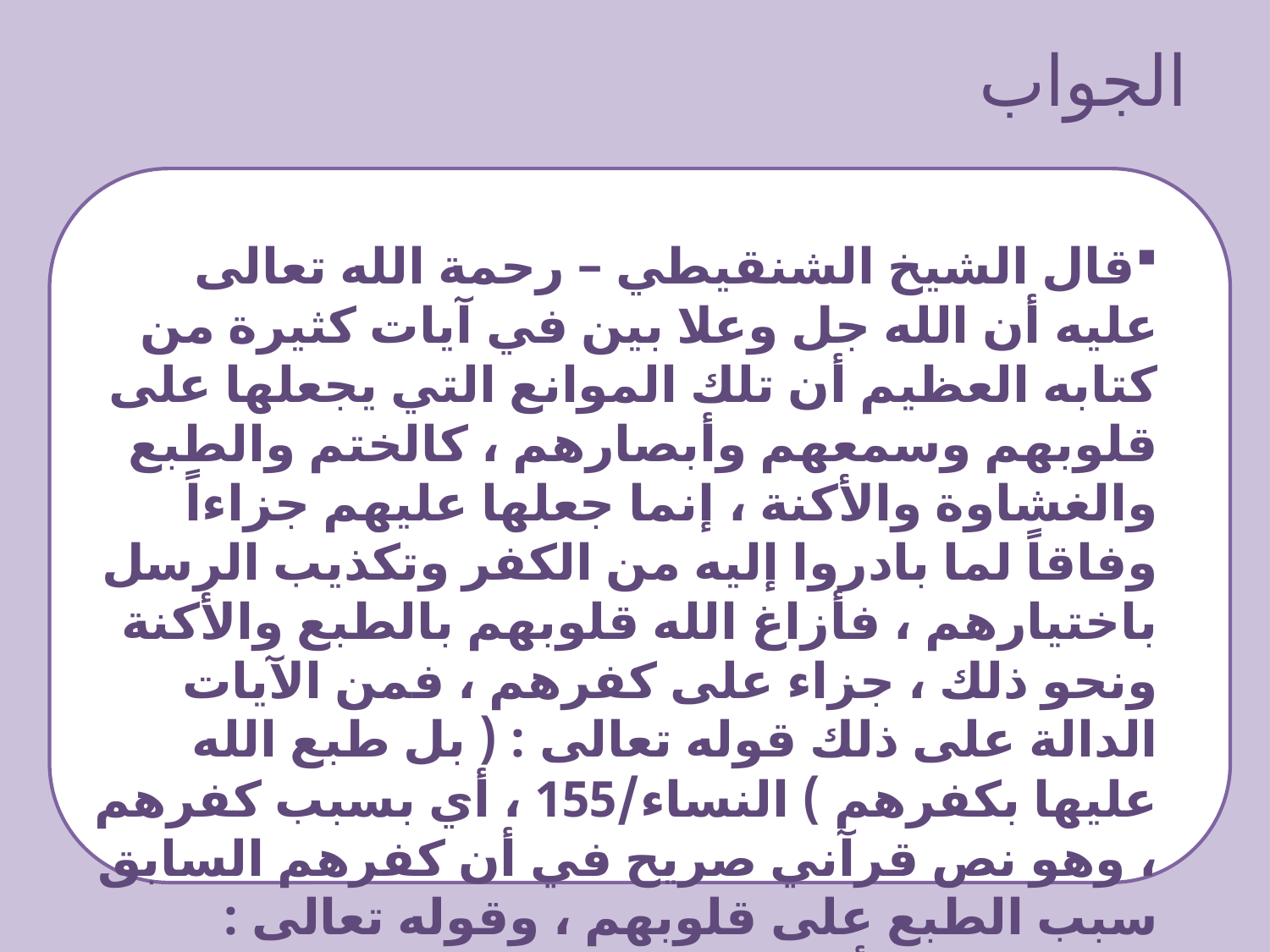

الجواب

قال الشيخ الشنقيطي – رحمة الله تعالى عليه أن الله جل وعلا بين في آيات كثيرة من كتابه العظيم أن تلك الموانع التي يجعلها على قلوبهم وسمعهم وأبصارهم ، كالختم والطبع والغشاوة والأكنة ، إنما جعلها عليهم جزاءاً وفاقاً لما بادروا إليه من الكفر وتكذيب الرسل باختيارهم ، فأزاغ الله قلوبهم بالطبع والأكنة ونحو ذلك ، جزاء على كفرهم ، فمن الآيات الدالة على ذلك قوله تعالى : ( بل طبع الله عليها بكفرهم ) النساء/155 ، أي بسبب كفرهم ، وهو نص قرآني صريح في أن كفرهم السابق سبب الطبع على قلوبهم ، وقوله تعالى : ( فلما زاغوا أزاغ الله قلوبهم ) الصف/ 5